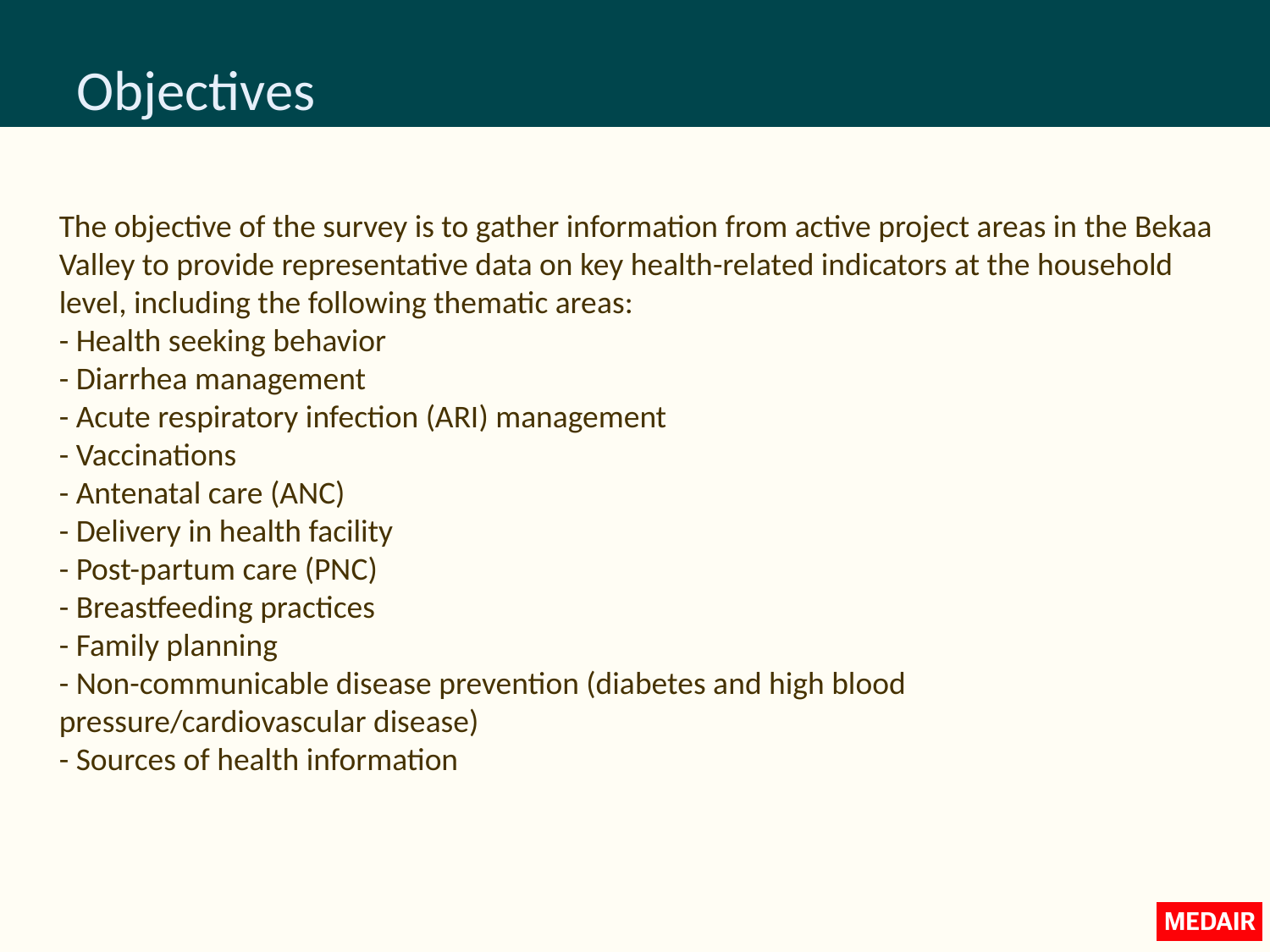

# Objectives
The objective of the survey is to gather information from active project areas in the Bekaa Valley to provide representative data on key health-related indicators at the household level, including the following thematic areas:
- Health seeking behavior
- Diarrhea management
- Acute respiratory infection (ARI) management
- Vaccinations
- Antenatal care (ANC)
- Delivery in health facility
- Post-partum care (PNC)
- Breastfeeding practices
- Family planning
- Non-communicable disease prevention (diabetes and high blood pressure/cardiovascular disease)
- Sources of health information